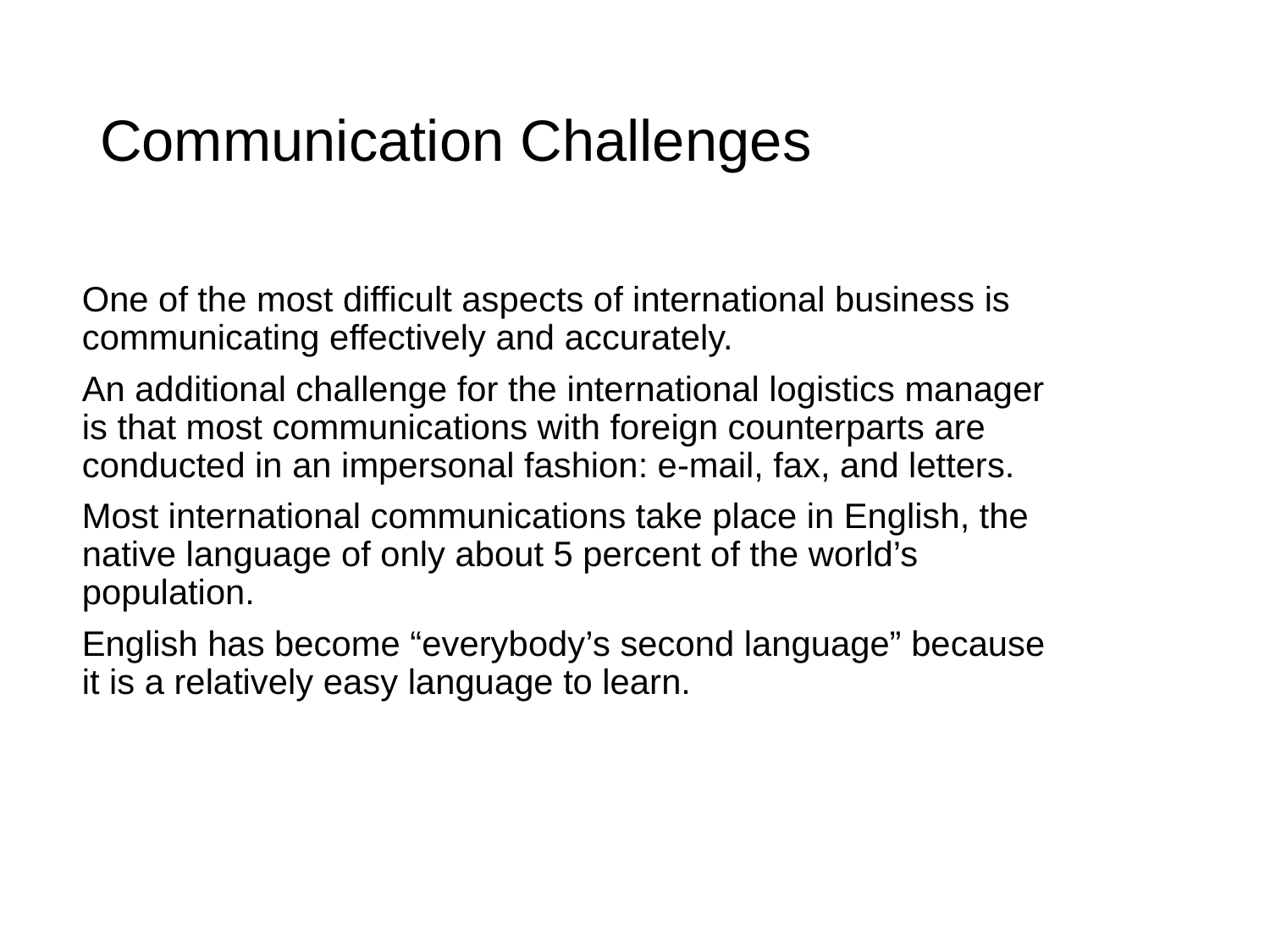

# Communication Challenges
One of the most difficult aspects of international business is communicating effectively and accurately.
An additional challenge for the international logistics manager is that most communications with foreign counterparts are conducted in an impersonal fashion: e-mail, fax, and letters.
Most international communications take place in English, the native language of only about 5 percent of the world’s population.
English has become “everybody’s second language” because it is a relatively easy language to learn.